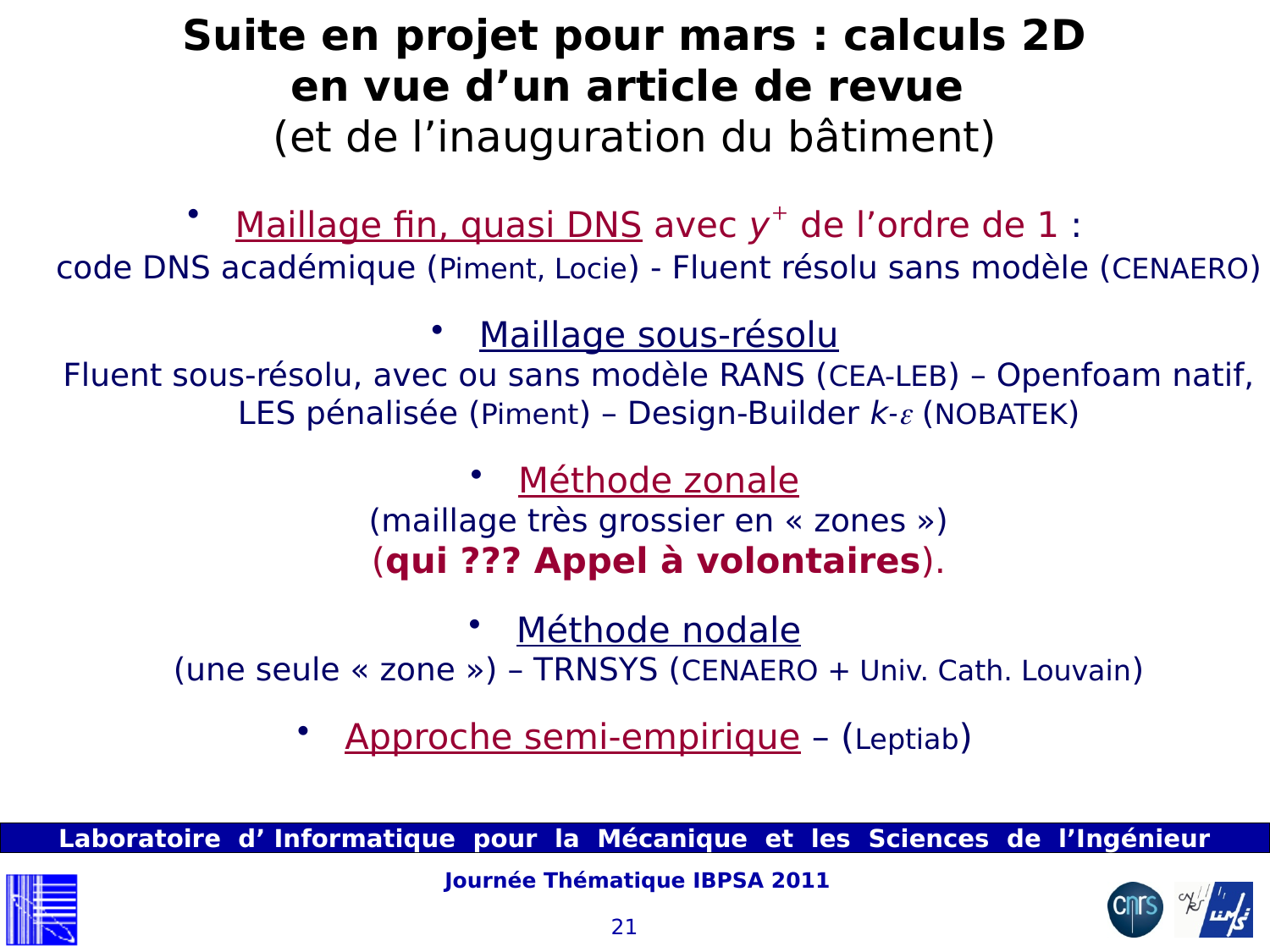

# Suite en projet pour mars : calculs 2D en vue d’un article de revue (et de l’inauguration du bâtiment)
Maillage fin, quasi DNS avec y+ de l’ordre de 1 :
code DNS académique (Piment, Locie) - Fluent résolu sans modèle (CENAERO)

Maillage sous-résolu
Fluent sous-résolu, avec ou sans modèle RANS (CEA-LEB) – Openfoam natif, LES pénalisée (Piment) – Design-Builder k-ε (NOBATEK)

Méthode zonale
(maillage très grossier en « zones »)
(qui ??? Appel à volontaires).

Méthode nodale
(une seule « zone ») – TRNSYS (CENAERO + Univ. Cath. Louvain)

Approche semi-empirique – (Leptiab)
Journée Thématique IBPSA 2011
21